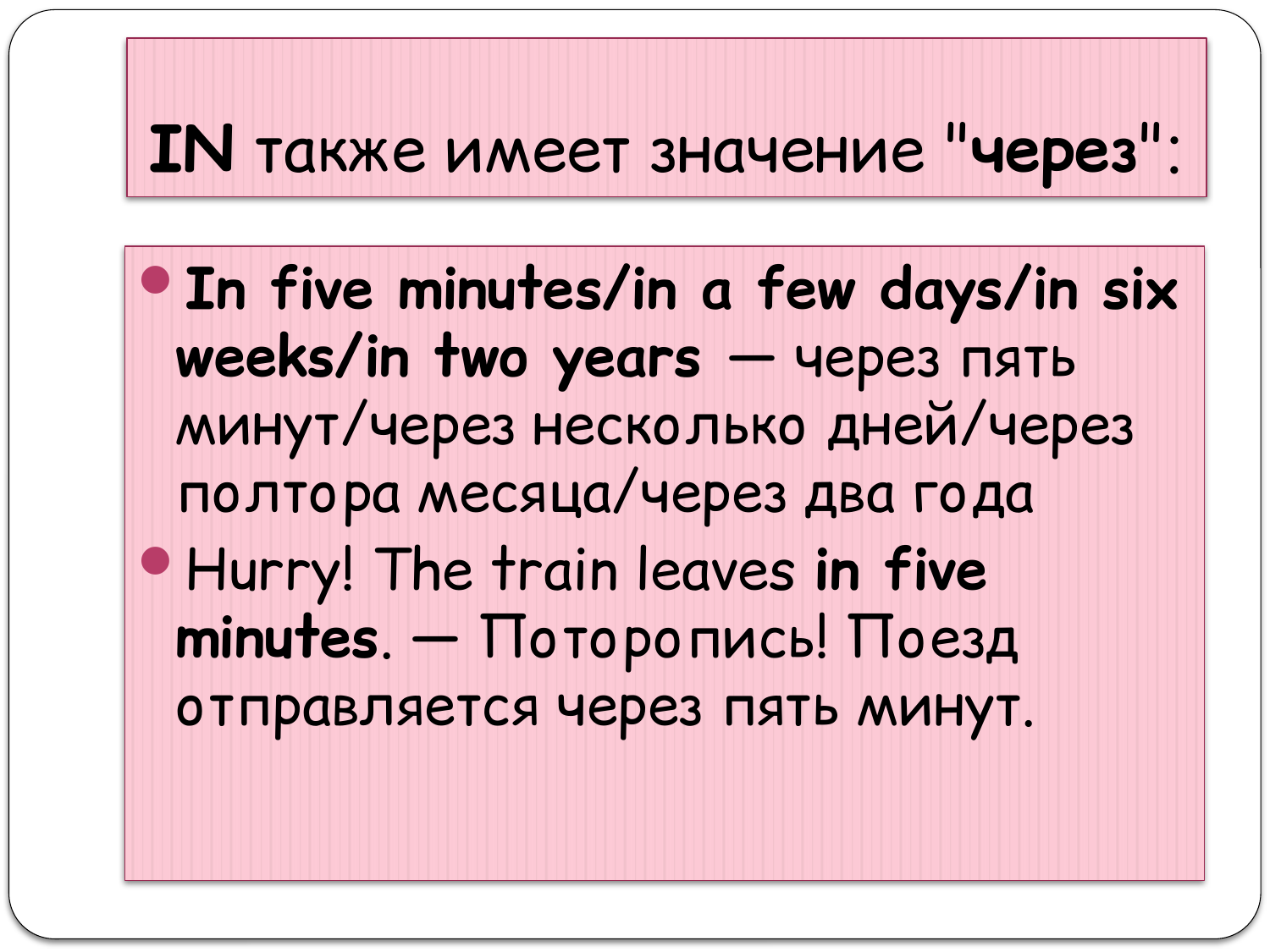

# IN также имеет значение "через":
In five minutes/in a few days/in six weeks/in two years — через пять минут/через несколько дней/через полтора месяца/через два года
Hurry! The train leaves in five minutes. — Поторопись! Поезд отправляется через пять минут.